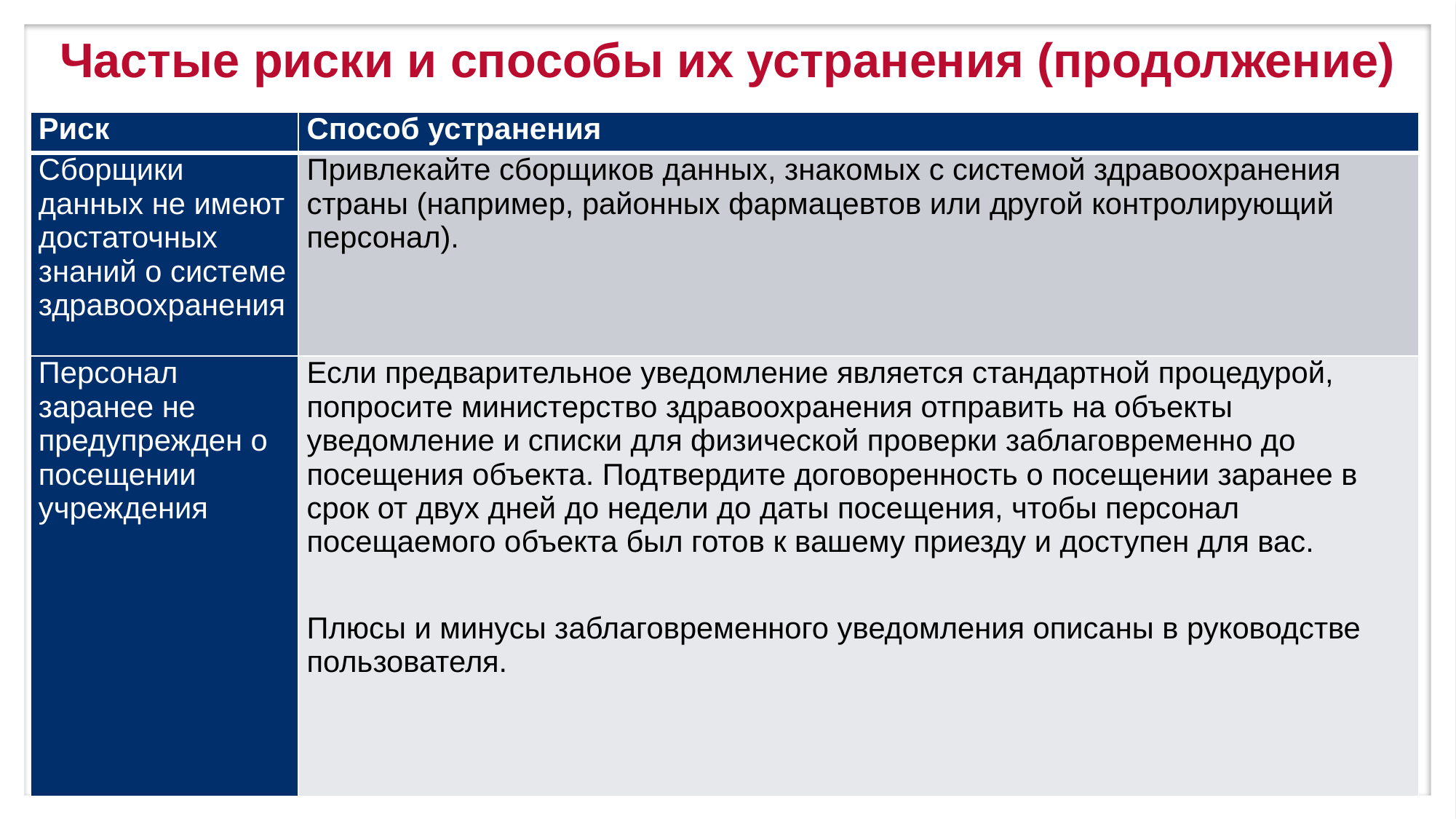

# Частые риски и способы их устранения (продолжение)
| Риск | Способ устранения |
| --- | --- |
| Сборщики данных не имеют достаточных знаний о системе здравоохранения | Привлекайте сборщиков данных, знакомых с системой здравоохранения страны (например, районных фармацевтов или другой контролирующий персонал). |
| Персонал заранее не предупрежден о посещении учреждения | Если предварительное уведомление является стандартной процедурой, попросите министерство здравоохранения отправить на объекты уведомление и списки для физической проверки заблаговременно до посещения объекта. Подтвердите договоренность о посещении заранее в срок от двух дней до недели до даты посещения, чтобы персонал посещаемого объекта был готов к вашему приезду и доступен для вас. Плюсы и минусы заблаговременного уведомления описаны в руководстве пользователя. |